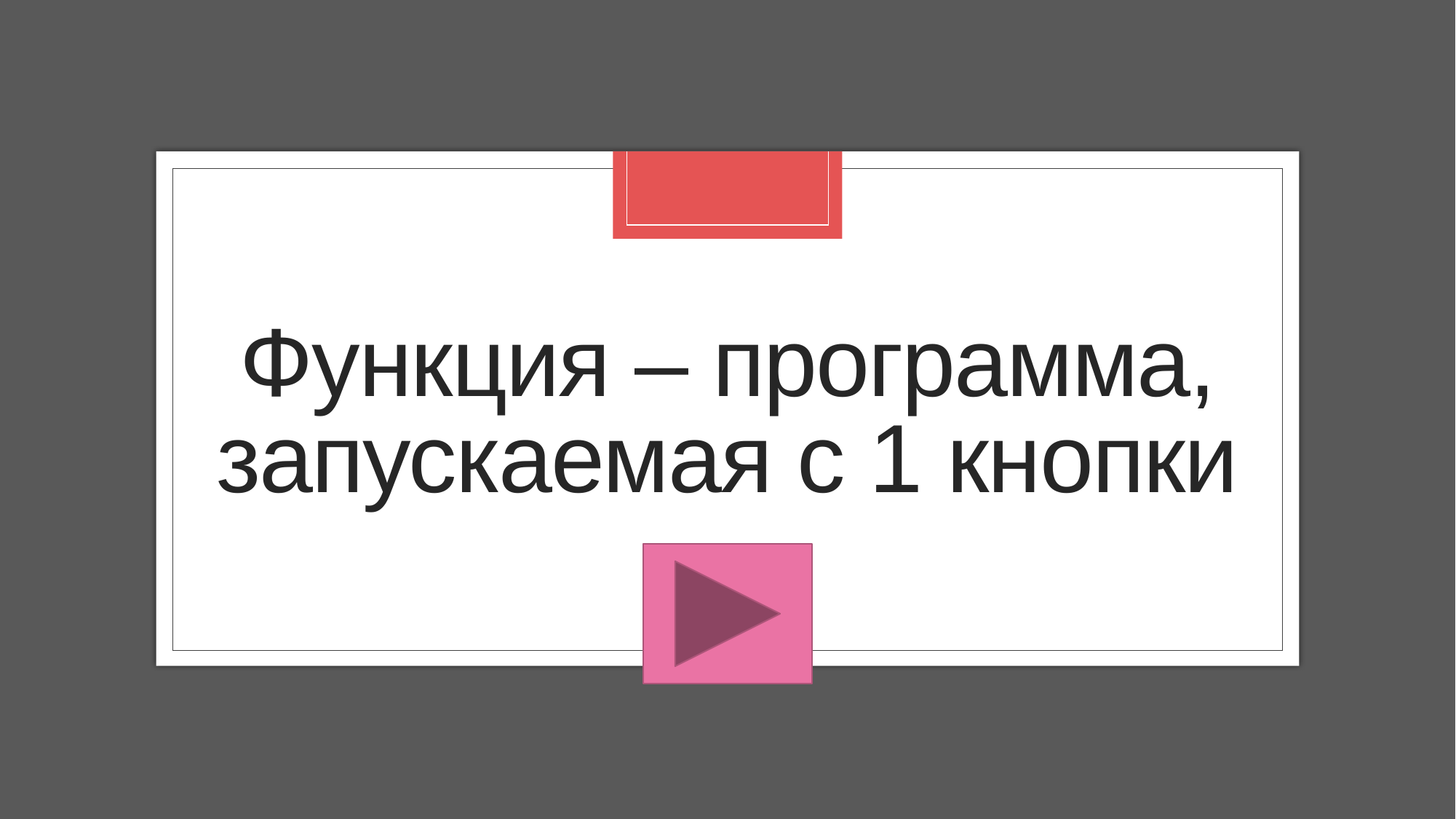

# Функция – программа, запускаемая с 1 кнопки